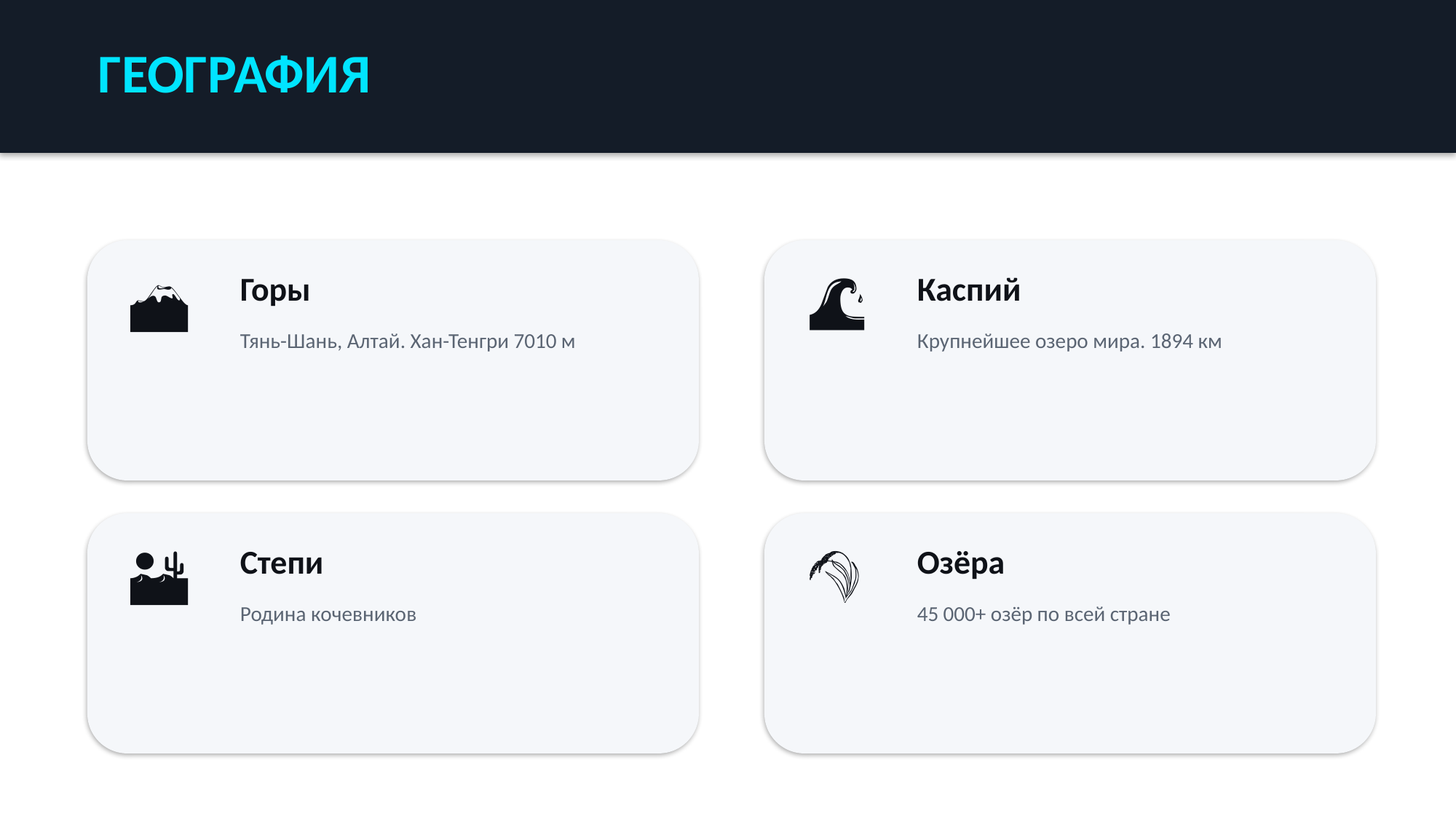

ГЕОГРАФИЯ

🏔️
🌊
Горы
Каспий
Тянь-Шань, Алтай. Хан-Тенгри 7010 м
Крупнейшее озеро мира. 1894 км

🏜️
🌾
Степи
Озёра
Родина кочевников
45 000+ озёр по всей стране